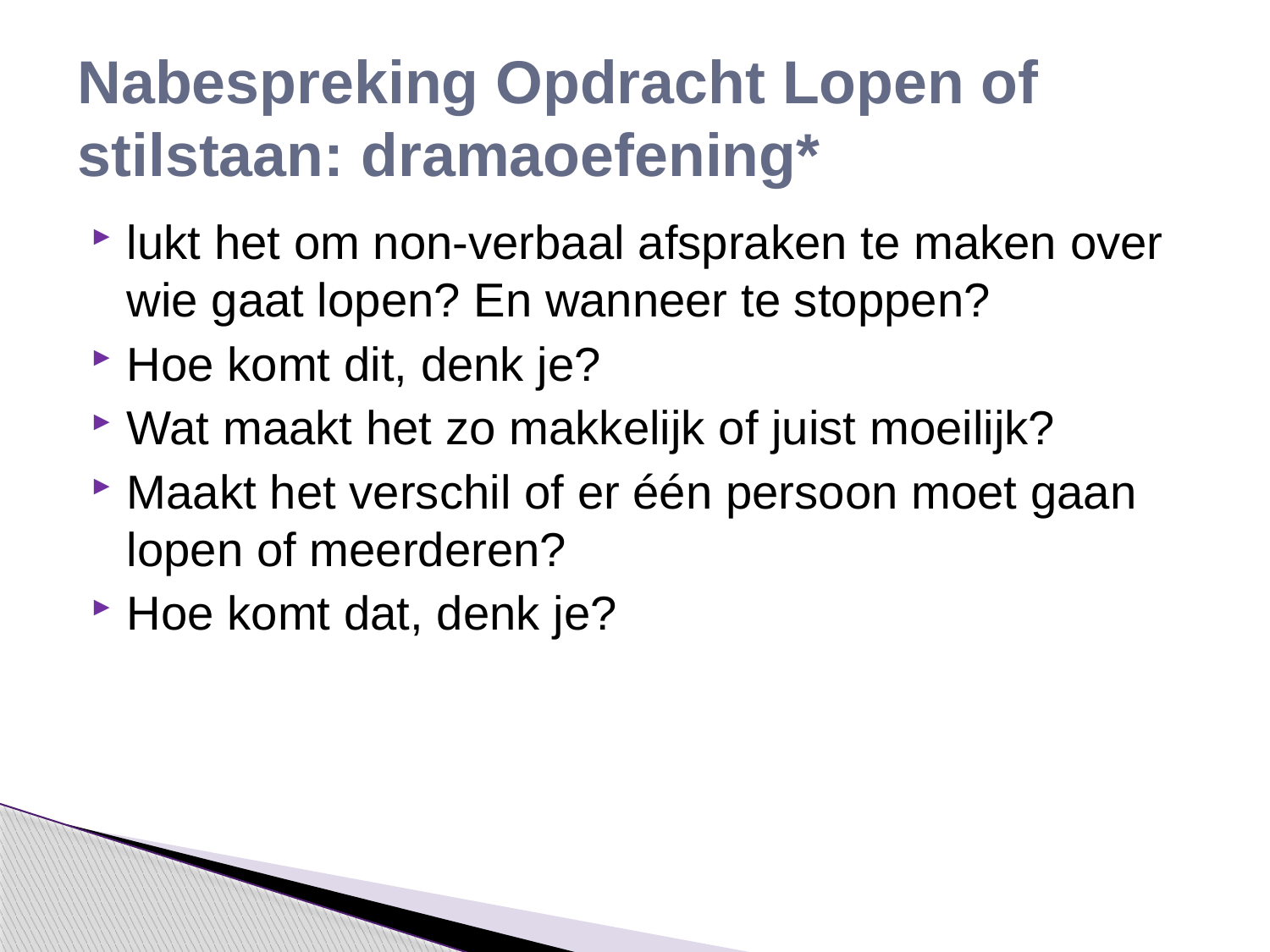

# Nabespreking Opdracht Lopen of stilstaan: dramaoefening*
lukt het om non-verbaal afspraken te maken over wie gaat lopen? En wanneer te stoppen?
Hoe komt dit, denk je?
Wat maakt het zo makkelijk of juist moeilijk?
Maakt het verschil of er één persoon moet gaan lopen of meerderen?
Hoe komt dat, denk je?